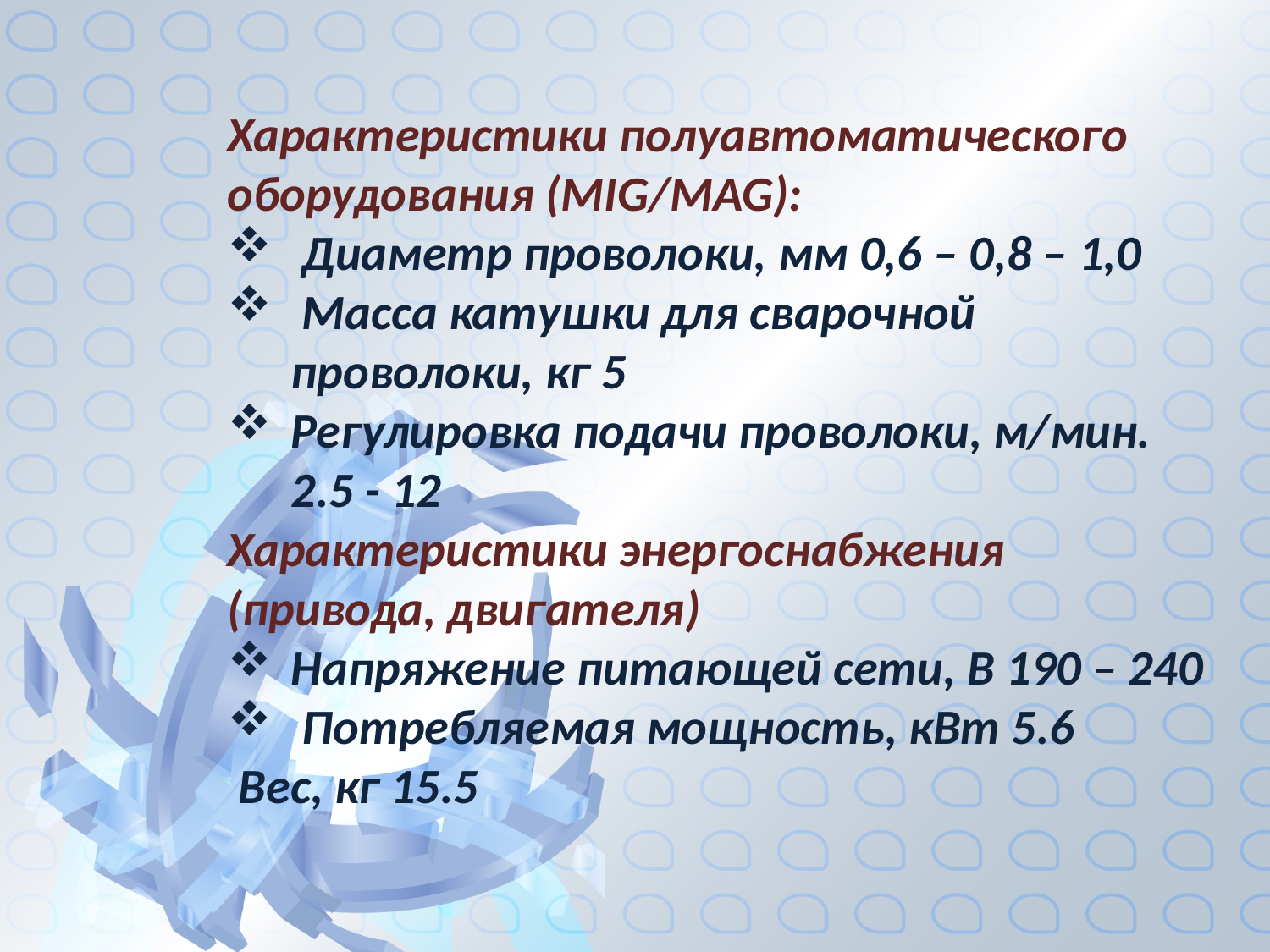

Характеристики полуавтоматического оборудования (MIG/MAG):
 Диаметр проволоки, мм 0,6 – 0,8 – 1,0
 Масса катушки для сварочной проволоки, кг 5
Регулировка подачи проволоки, м/мин. 2.5 - 12
Характеристики энергоснабжения (привода, двигателя)
Напряжение питающей сети, В 190 – 240
 Потребляемая мощность, кВт 5.6
 Вес, кг 15.5